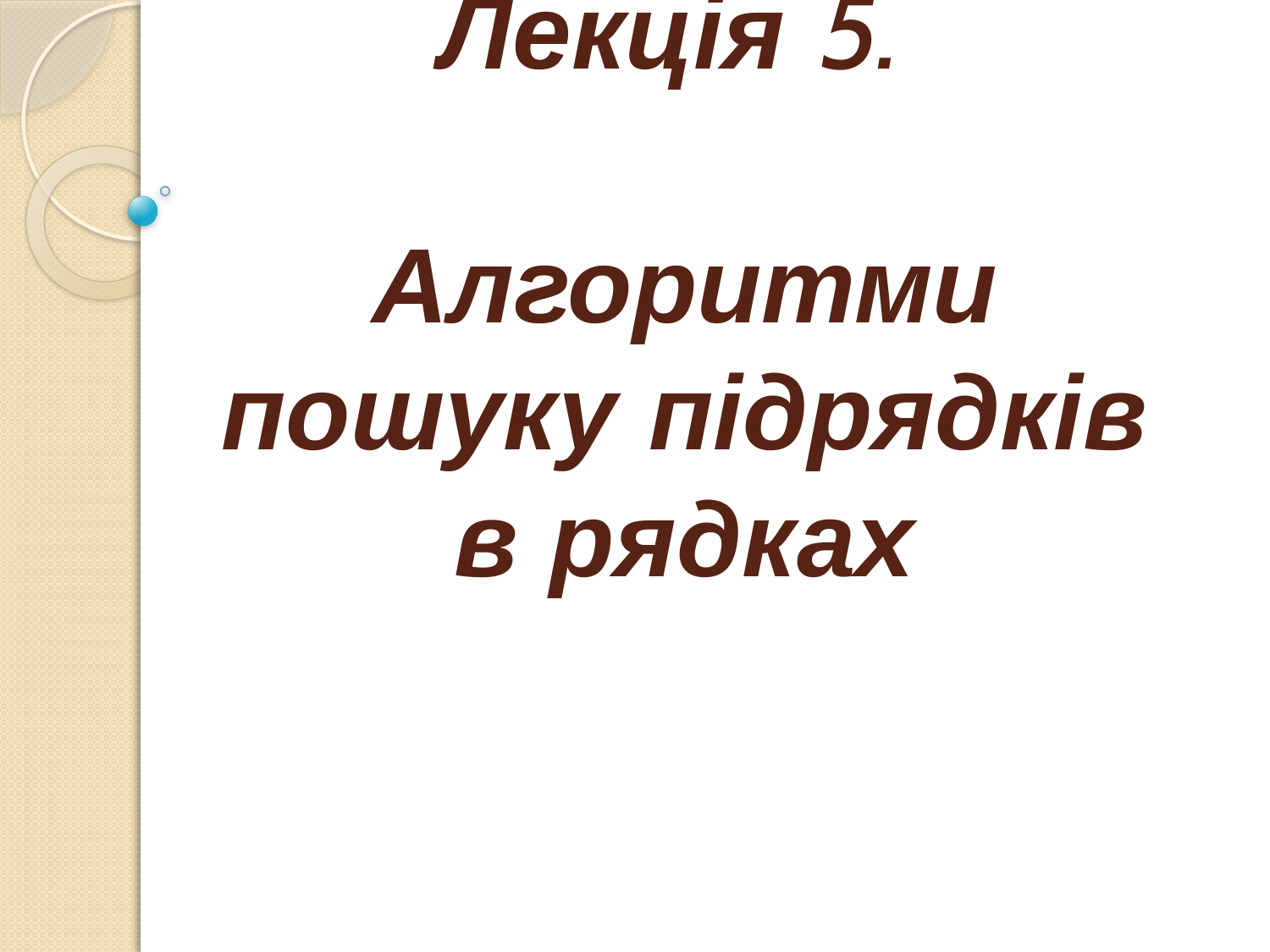

# Лекція 5. Алгоритми пошуку підрядків в рядках